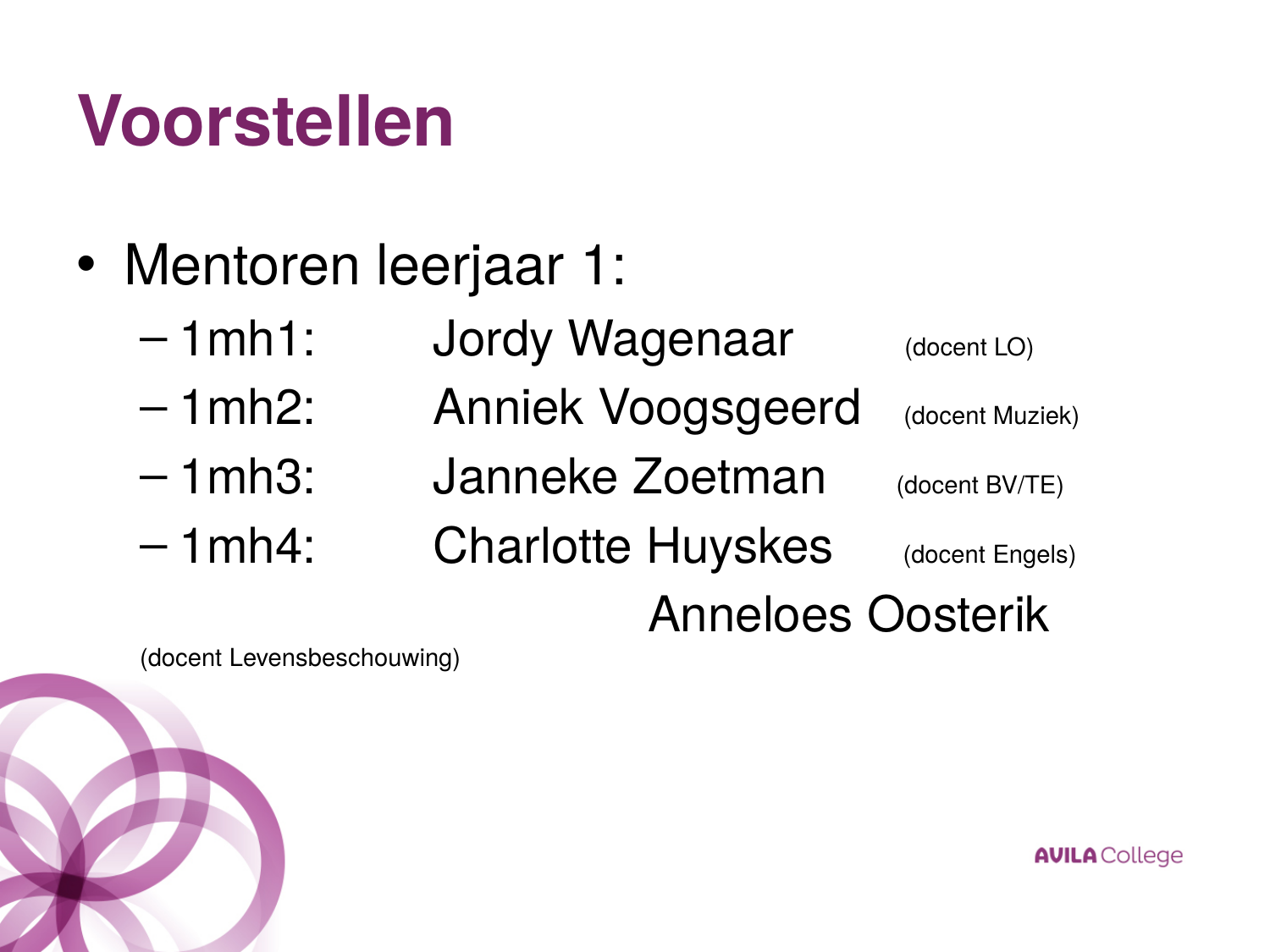

# Voorstellen
Mentoren leerjaar 1:
1mh1: 	Jordy Wagenaar        (docent LO)
1mh2: 	Anniek Voogsgeerd   (docent Muziek)
1mh3: 	Janneke Zoetman     (docent BV/TE)
1mh4: 	Charlotte Huyskes     (docent Engels)
 				Anneloes Oosterik     (docent Levensbeschouwing)